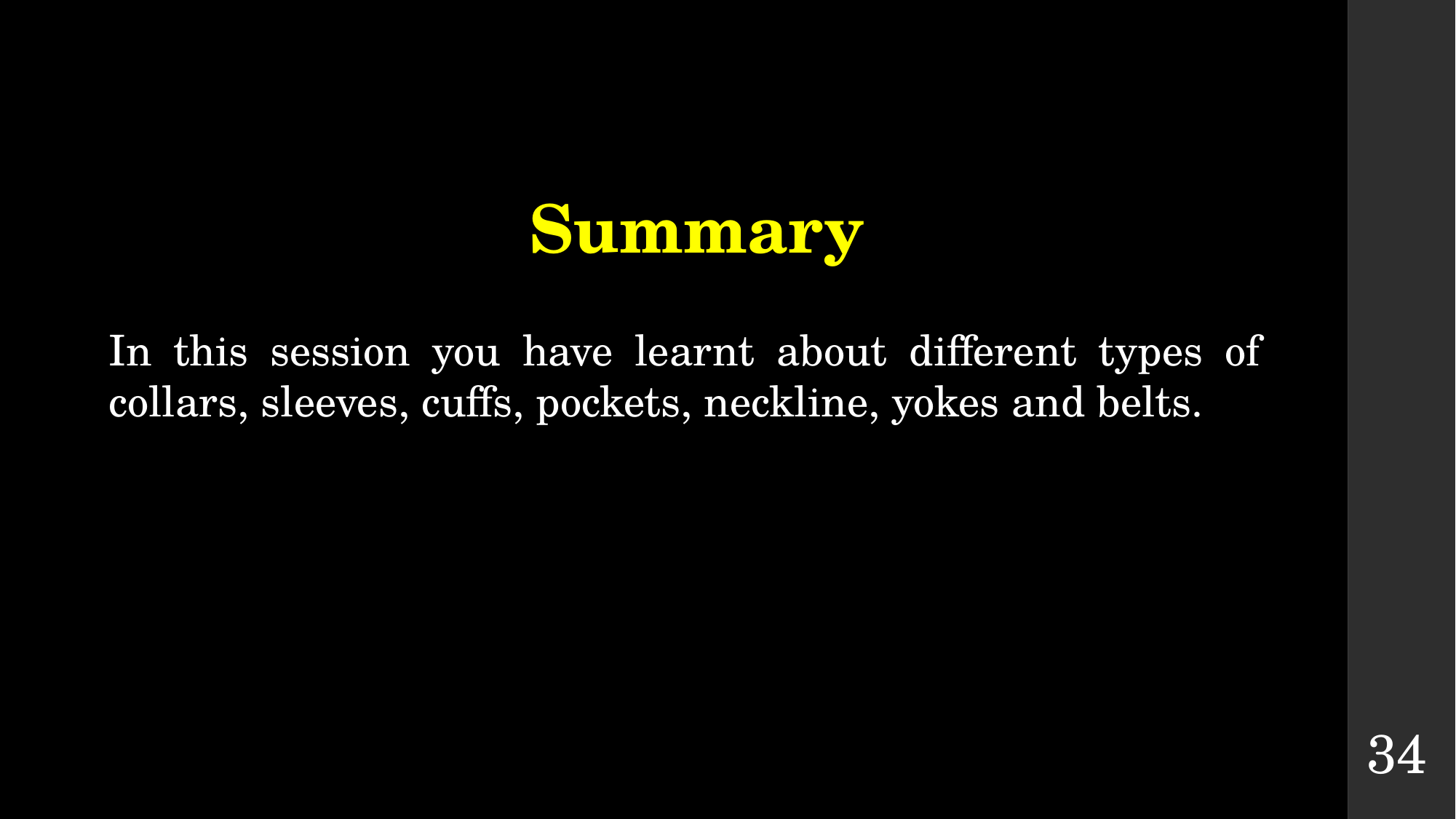

# Summary
In this session you have learnt about different types of collars, sleeves, cuffs, pockets, neckline, yokes and belts.
34